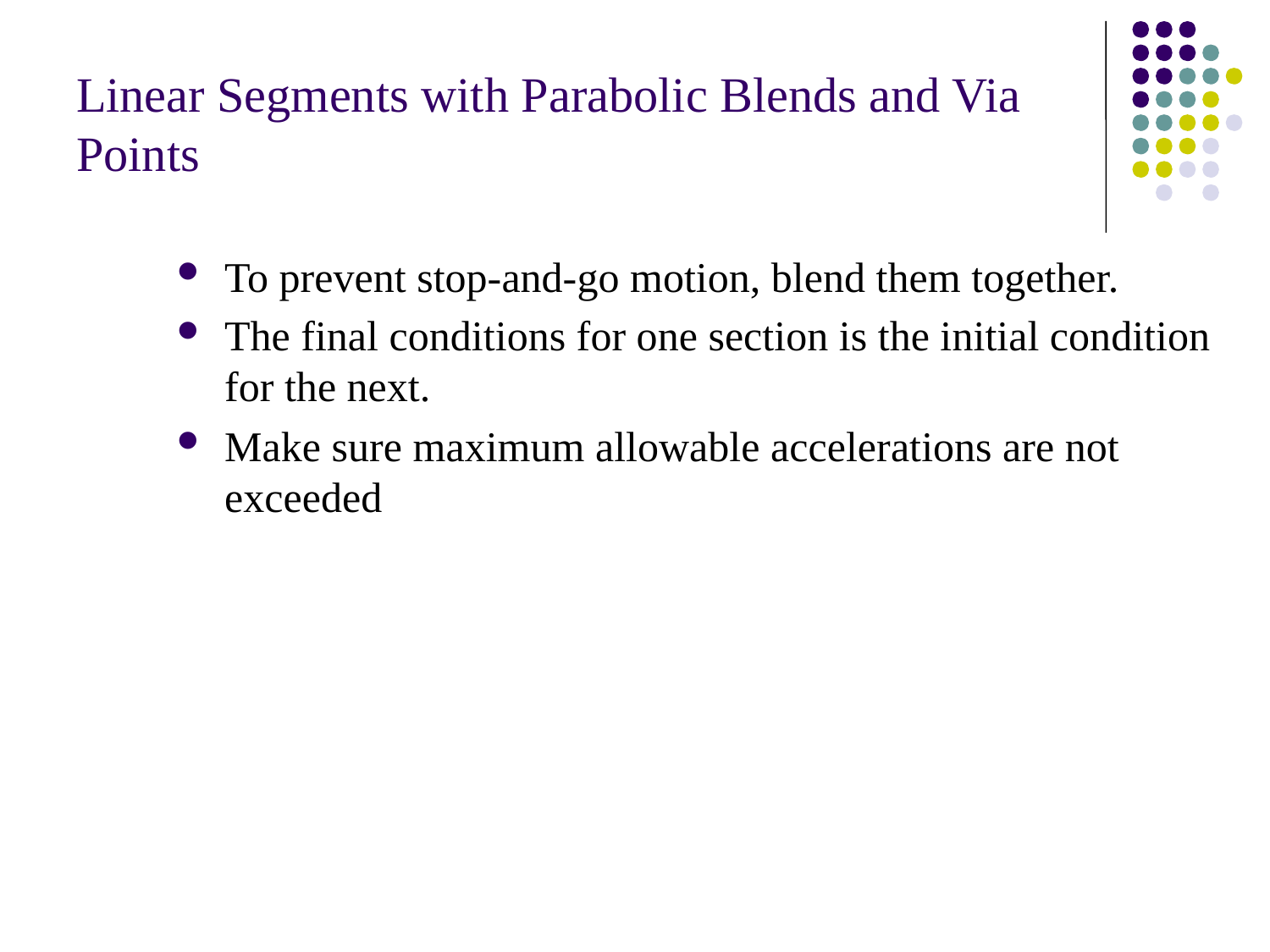

# Linear Segments with Parabolic Blends and Via Points
To prevent stop-and-go motion, blend them together.
The final conditions for one section is the initial condition for the next.
Make sure maximum allowable accelerations are not exceeded